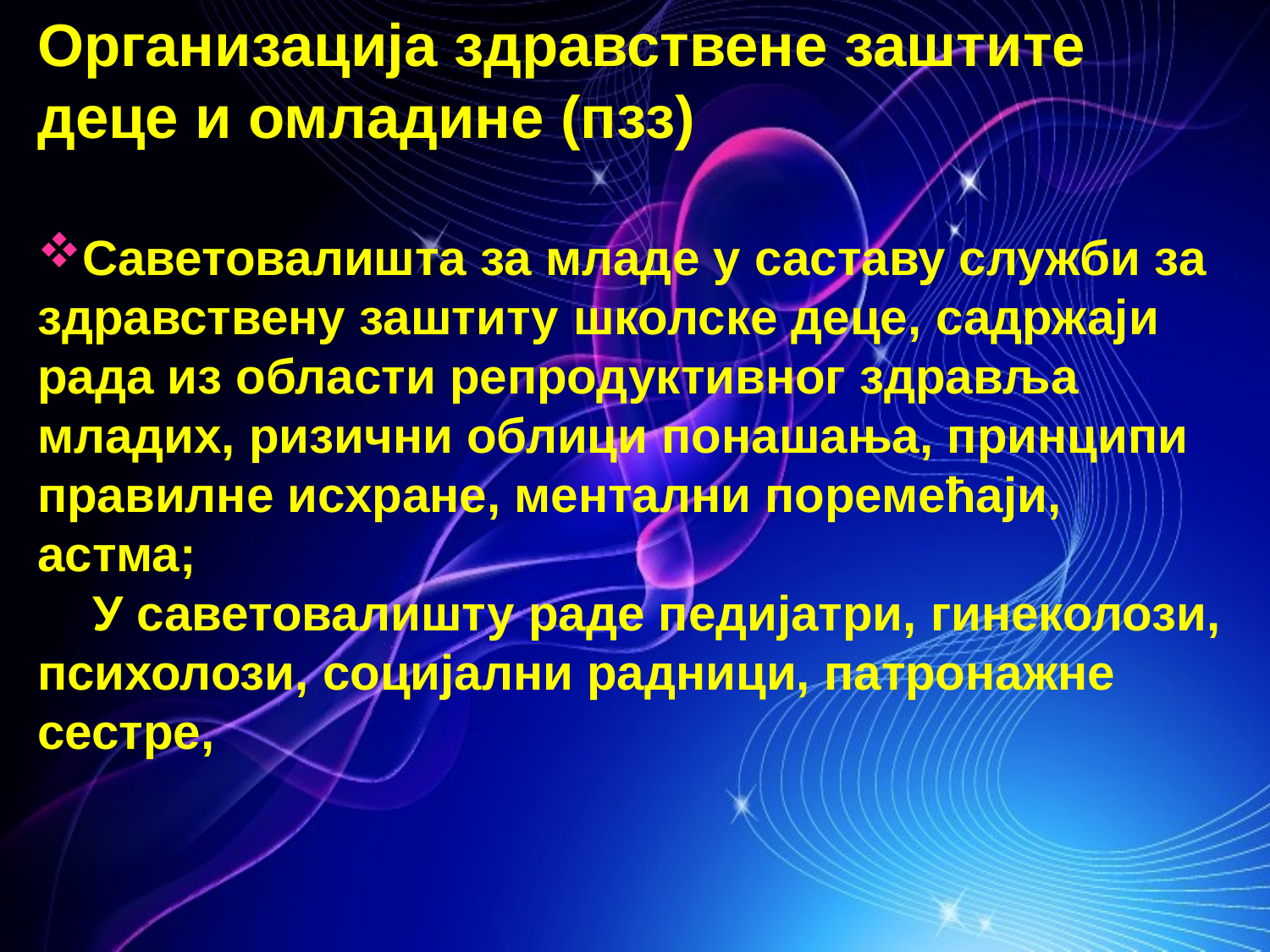

Организација здравствене заштите деце и омладине (пзз)

Саветовалишта за младе у саставу служби за здравствену заштиту школске деце, садржаји рада из области репродуктивног здравља младих, ризични облици понашања, принципи правилне исхране, ментални поремећаји, астма;
    У саветовалишту раде педијатри, гинеколози, психолози, социјални радници, патронажне сестре,